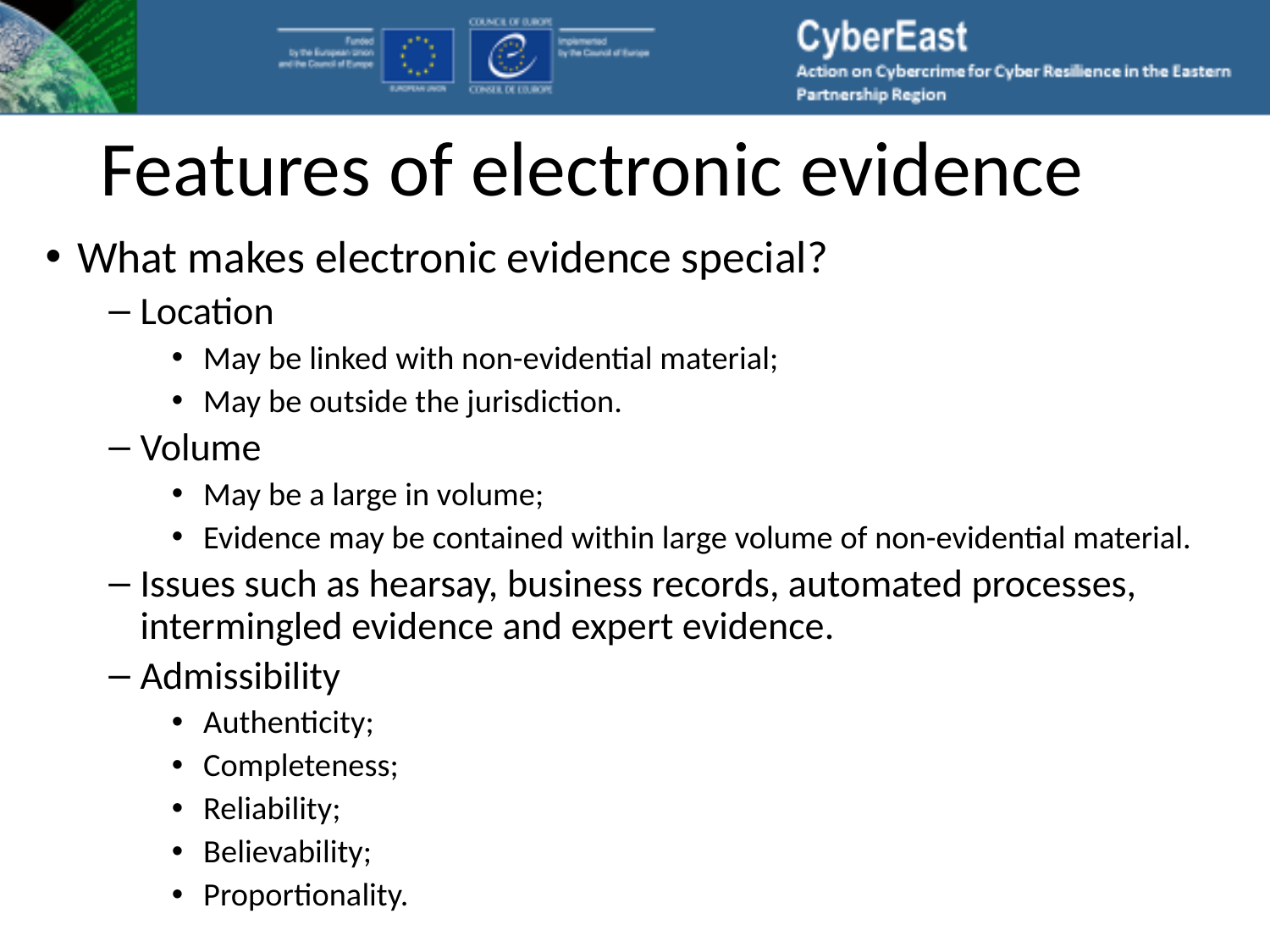

# Features of electronic evidence
What makes electronic evidence special?
Location
May be linked with non-evidential material;
May be outside the jurisdiction.
Volume
May be a large in volume;
Evidence may be contained within large volume of non-evidential material.
Issues such as hearsay, business records, automated processes, intermingled evidence and expert evidence.
Admissibility
Authenticity;
Completeness;
Reliability;
Believability;
Proportionality.